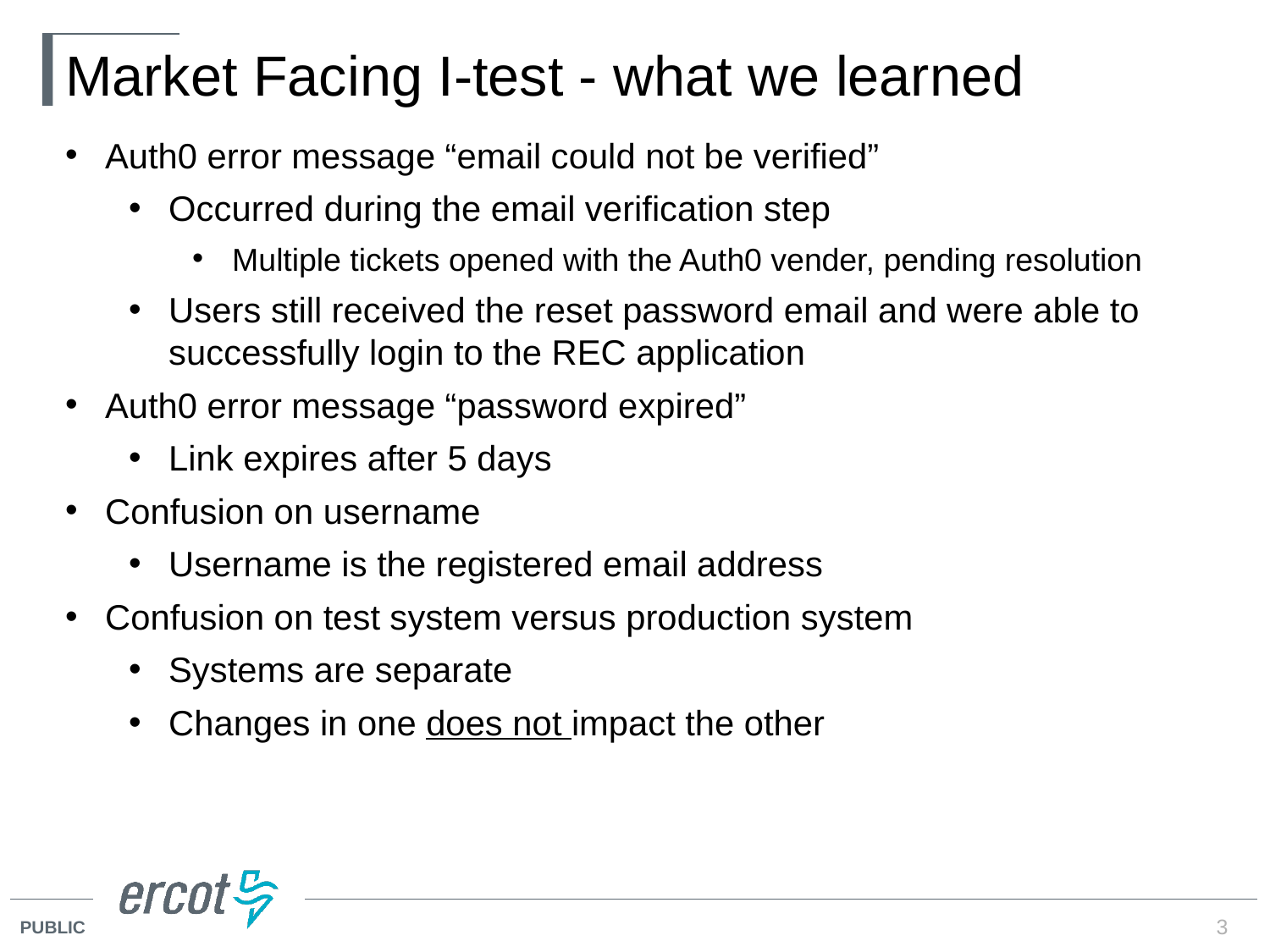

# Market Facing I-test - what we learned
Auth0 error message “email could not be verified”
Occurred during the email verification step
Multiple tickets opened with the Auth0 vender, pending resolution
Users still received the reset password email and were able to successfully login to the REC application
Auth0 error message “password expired”
Link expires after 5 days
Confusion on username
Username is the registered email address
Confusion on test system versus production system
Systems are separate
Changes in one does not impact the other
3